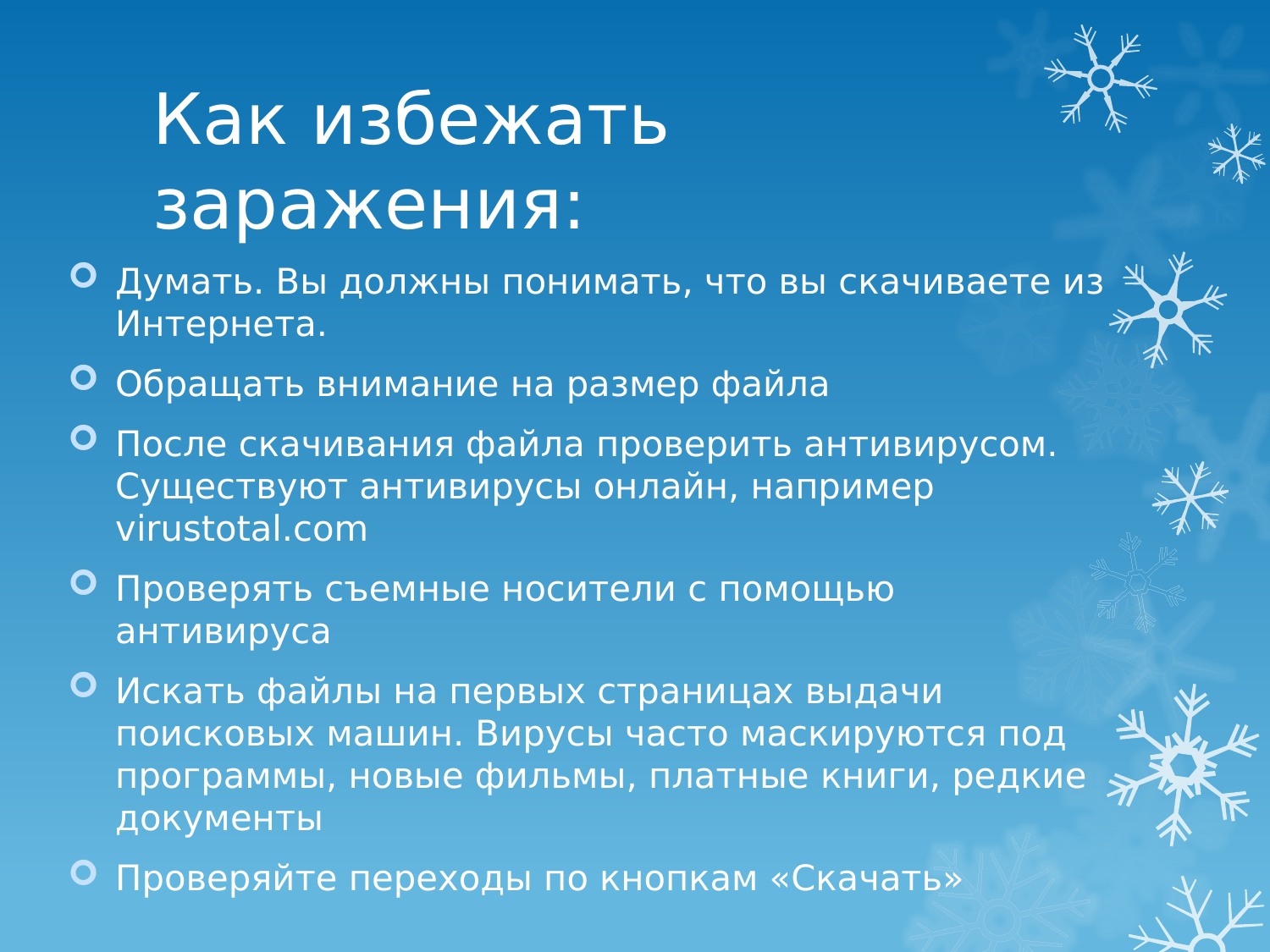

# Как избежать заражения:
Думать. Вы должны понимать, что вы скачиваете из Интернета.
Обращать внимание на размер файла
После скачивания файла проверить антивирусом. Существуют антивирусы онлайн, например virustotal.com
Проверять съемные носители с помощью антивируса
Искать файлы на первых страницах выдачи поисковых машин. Вирусы часто маскируются под программы, новые фильмы, платные книги, редкие документы
Проверяйте переходы по кнопкам «Скачать»